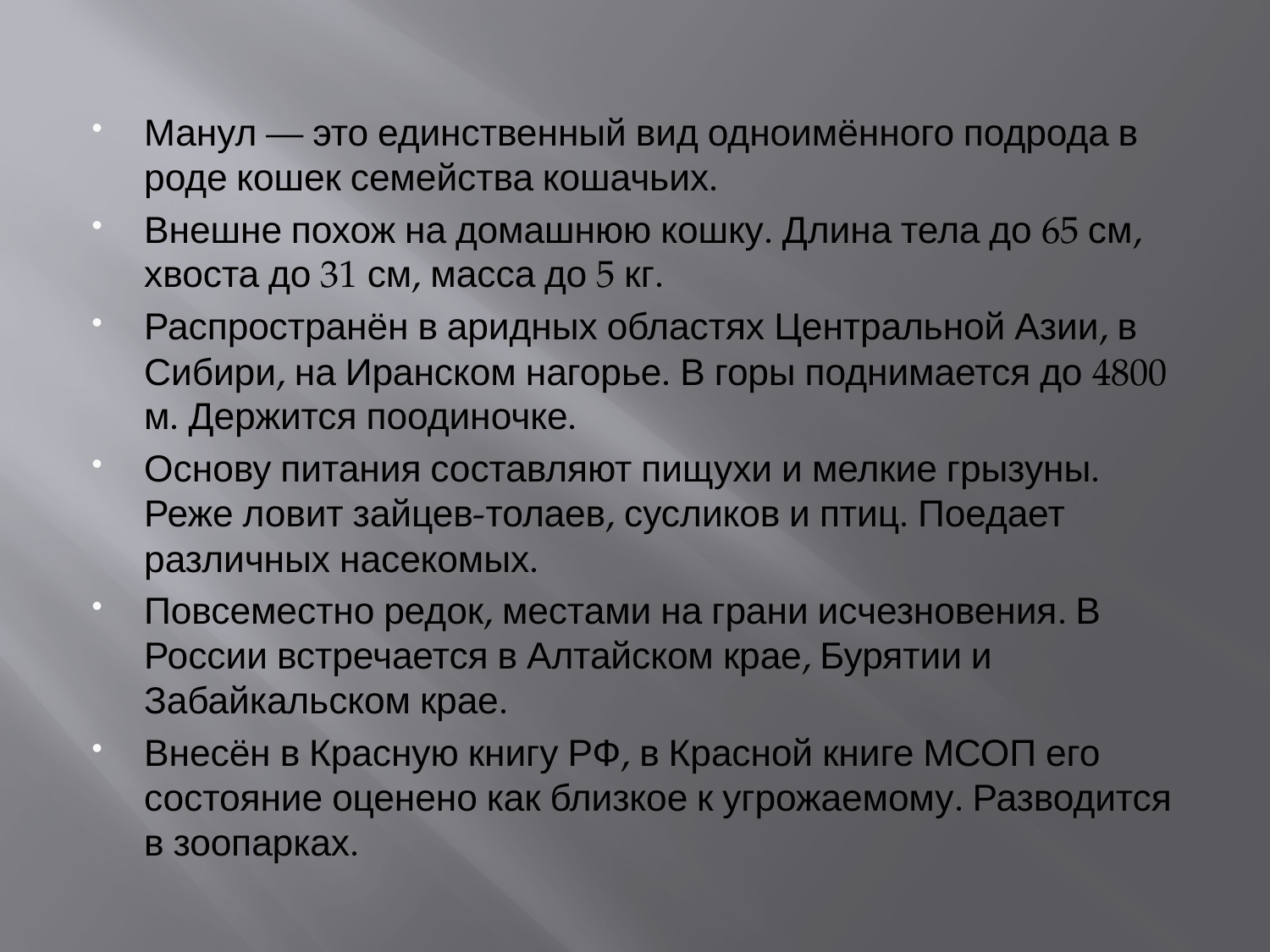

#

Манул — это единственный вид одноимённого подрода в роде кошек семейства кошачьих.
Внешне похож на домашнюю кошку. Длина тела до 65 см, хвоста до 31 см, масса до 5 кг.
Распространён в аридных областях Центральной Азии, в Сибири, на Иранском нагорье. В горы поднимается до 4800 м. Держится поодиночке.
Основу питания составляют пищухи и мелкие грызуны. Реже ловит зайцев-толаев, сусликов и птиц. Поедает различных насекомых.
Повсеместно редок, местами на грани исчезновения. В России встречается в Алтайском крае, Бурятии и Забайкальском крае.
Внесён в Красную книгу РФ, в Красной книге МСОП его состояние оценено как близкое к угрожаемому. Разводится в зоопарках.